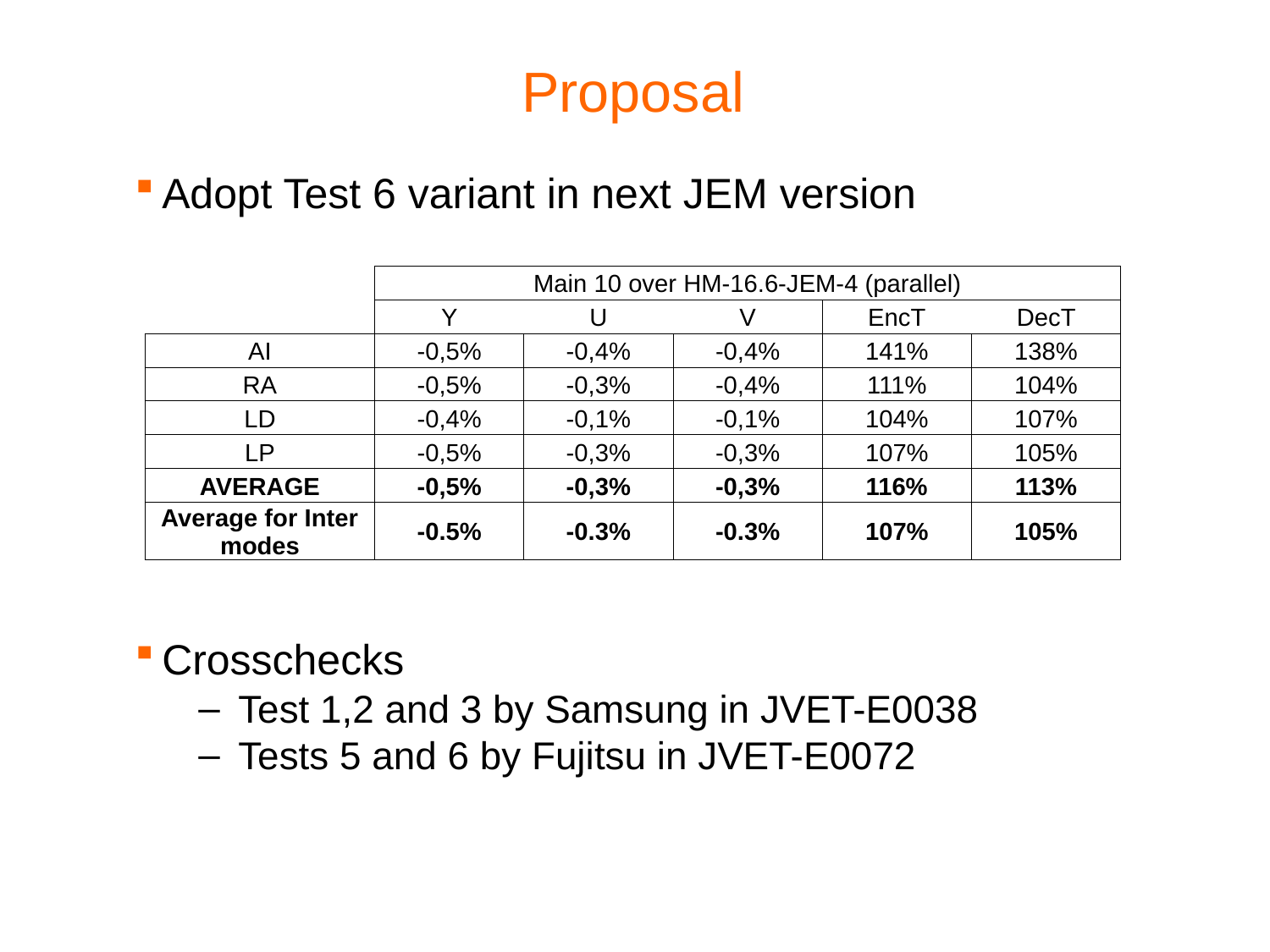

# Proposal
Adopt Test 6 variant in next JEM version

Crosschecks
Test 1,2 and 3 by Samsung in JVET-E0038
Tests 5 and 6 by Fujitsu in JVET-E0072

|  | Main 10 over HM-16.6-JEM-4 (parallel) |  |  |  |  |
| --- | --- | --- | --- | --- | --- |
|  | Y | U | V | EncT | DecT |
| AI | -0,5% | -0,4% | -0,4% | 141% | 138% |
| RA | -0,5% | -0,3% | -0,4% | 111% | 104% |
| LD | -0,4% | -0,1% | -0,1% | 104% | 107% |
| LP | -0,5% | -0,3% | -0,3% | 107% | 105% |
| AVERAGE | -0,5% | -0,3% | -0,3% | 116% | 113% |
| Average for Inter modes | -0.5% | -0.3% | -0.3% | 107% | 105% |